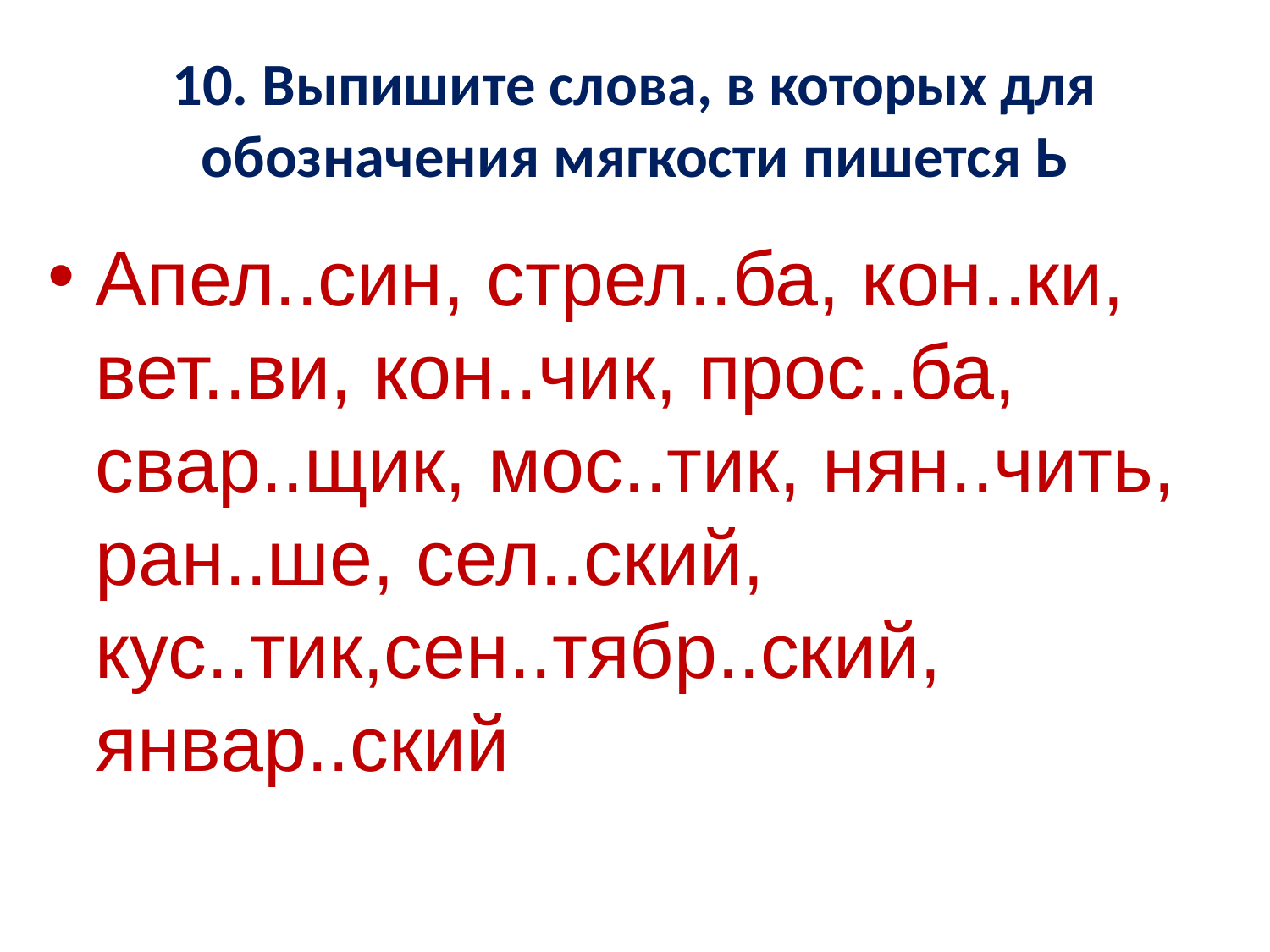

# 10. Выпишите слова, в которых для обозначения мягкости пишется Ь
Апел..син, стрел..ба, кон..ки, вет..ви, кон..чик, прос..ба, свар..щик, мос..тик, нян..чить, ран..ше, сел..ский, кус..тик,сен..тябр..ский, январ..ский